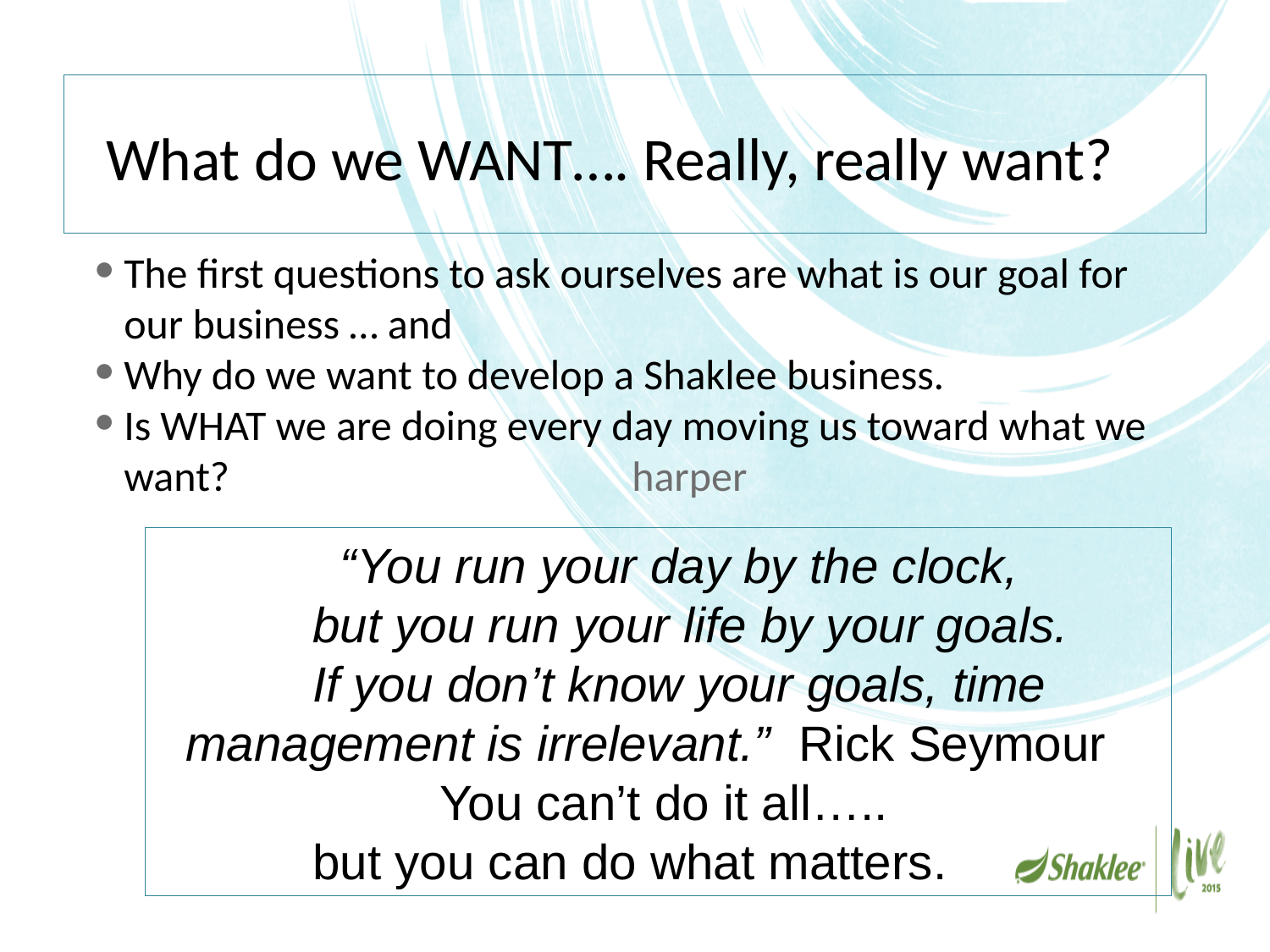

# What do we WANT…. Really, really want?
The first questions to ask ourselves are what is our goal for our business … and
Why do we want to develop a Shaklee business.
Is WHAT we are doing every day moving us toward what we want?				harper

	  “You run your day by the clock,	       	but you run your life by your goals.
	If you don’t know your goals, time management is irrelevant.”  Rick Seymour
		You can’t do it all…..
	but you can do what matters.